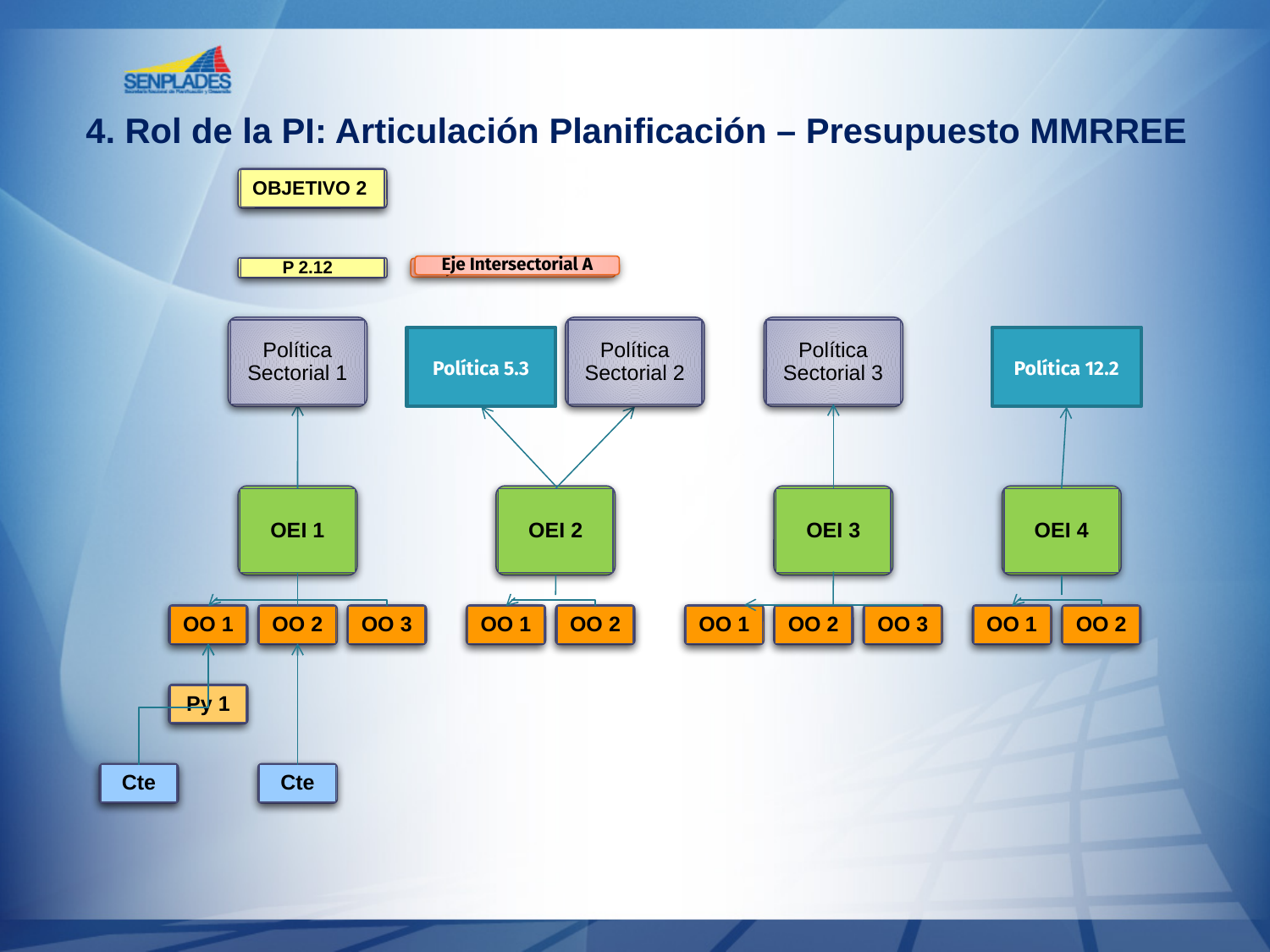

4. Rol de la PI: Articulación Planificación – Presupuesto MMRREE

OBJETIVO 2
Eje Intersectorial A

P 2.12
Eje Intersectorial A

Política Sectorial 1

Política Sectorial 2

Política Sectorial 3

Política 5.3

Política 12.2

OEI 1

OEI 2

OEI 3

OEI 4

OO 1

OO 2

OO 3

OO 1

OO 2

OO 1

OO 2

OO 3

OO 1

OO 2

Py 1

Cte

Cte